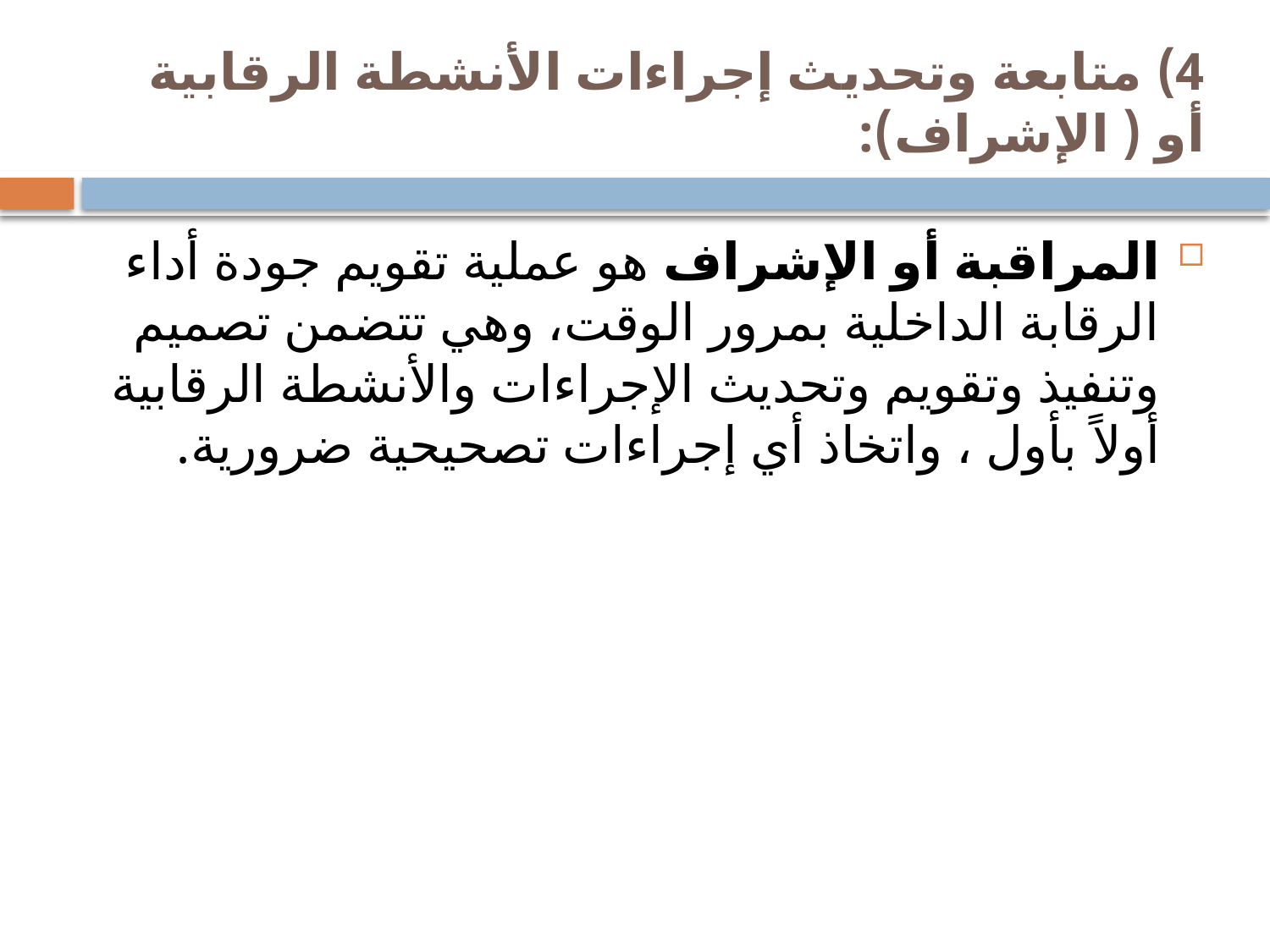

# 4) متابعة وتحديث إجراءات الأنشطة الرقابية أو ( الإشراف):
المراقبة أو الإشراف هو عملية تقويم جودة أداء الرقابة الداخلية بمرور الوقت، وهي تتضمن تصميم وتنفيذ وتقويم وتحديث الإجراءات والأنشطة الرقابية أولاً بأول ، واتخاذ أي إجراءات تصحيحية ضرورية.